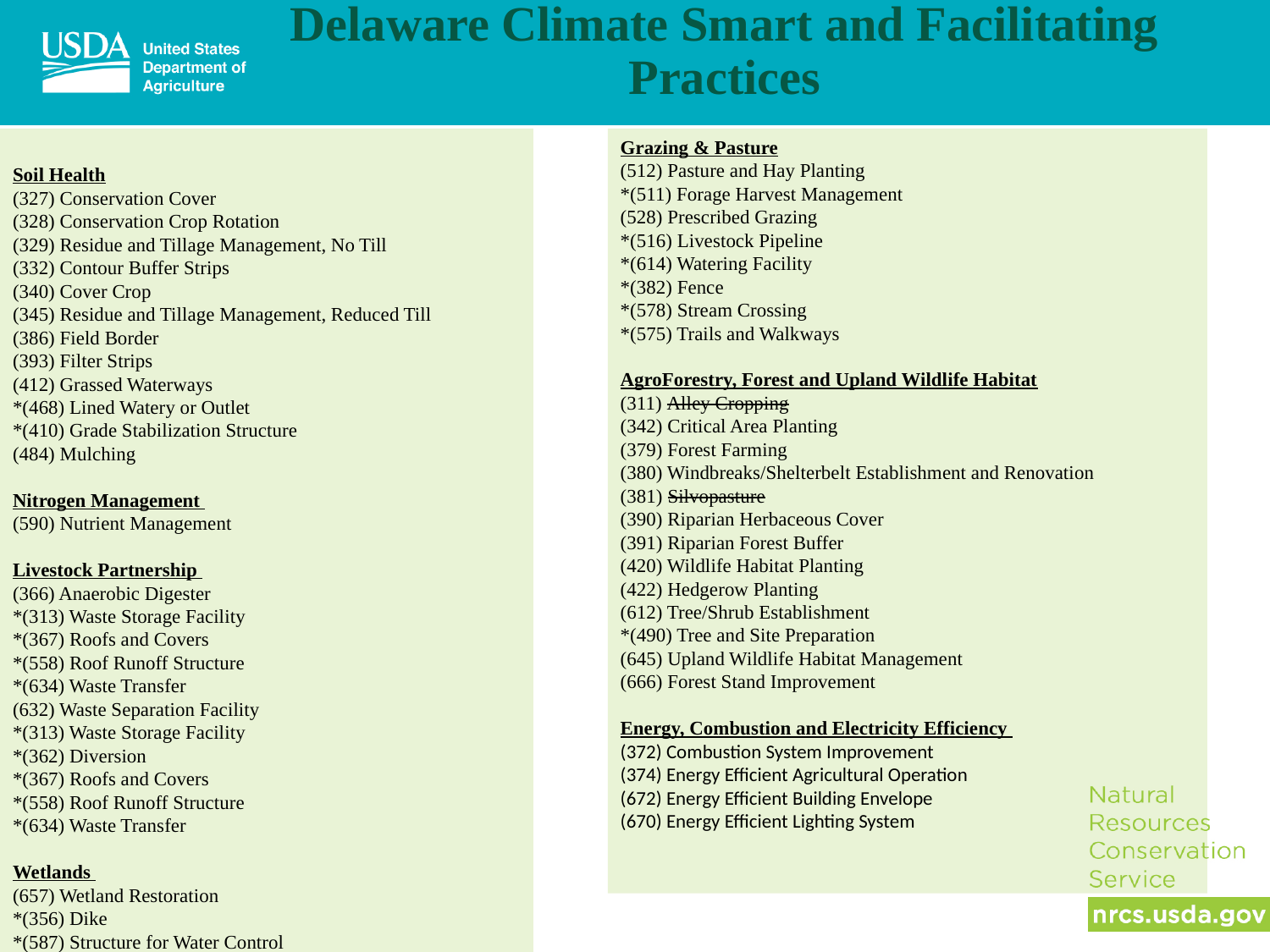

# Delaware Climate Smart and Facilitating Practices

Soil Health
(327) Conservation Cover
(328) Conservation Crop Rotation
(329) Residue and Tillage Management, No Till
(332) Contour Buffer Strips
(340) Cover Crop
(345) Residue and Tillage Management, Reduced Till
(386) Field Border
(393) Filter Strips
(412) Grassed Waterways
*(468) Lined Watery or Outlet
*(410) Grade Stabilization Structure
(484) Mulching

Nitrogen Management
(590) Nutrient Management

Livestock Partnership
(366) Anaerobic Digester
*(313) Waste Storage Facility
*(367) Roofs and Covers
*(558) Roof Runoff Structure
*(634) Waste Transfer
(632) Waste Separation Facility
*(313) Waste Storage Facility
*(362) Diversion
*(367) Roofs and Covers
*(558) Roof Runoff Structure
*(634) Waste Transfer

Wetlands
(657) Wetland Restoration
*(356) Dike
*(587) Structure for Water Control
Grazing & Pasture
(512) Pasture and Hay Planting
*(511) Forage Harvest Management
(528) Prescribed Grazing
*(516) Livestock Pipeline
*(614) Watering Facility
*(382) Fence
*(578) Stream Crossing
*(575) Trails and Walkways

AgroForestry, Forest and Upland Wildlife Habitat
(311) Alley Cropping
(342) Critical Area Planting
(379) Forest Farming
(380) Windbreaks/Shelterbelt Establishment and Renovation
(381) Silvopasture
(390) Riparian Herbaceous Cover
(391) Riparian Forest Buffer
(420) Wildlife Habitat Planting
(422) Hedgerow Planting
(612) Tree/Shrub Establishment
*(490) Tree and Site Preparation
(645) Upland Wildlife Habitat Management
(666) Forest Stand Improvement

Energy, Combustion and Electricity Efficiency
(372) Combustion System Improvement
(374) Energy Efficient Agricultural Operation
(672) Energy Efficient Building Envelope
(670) Energy Efficient Lighting System